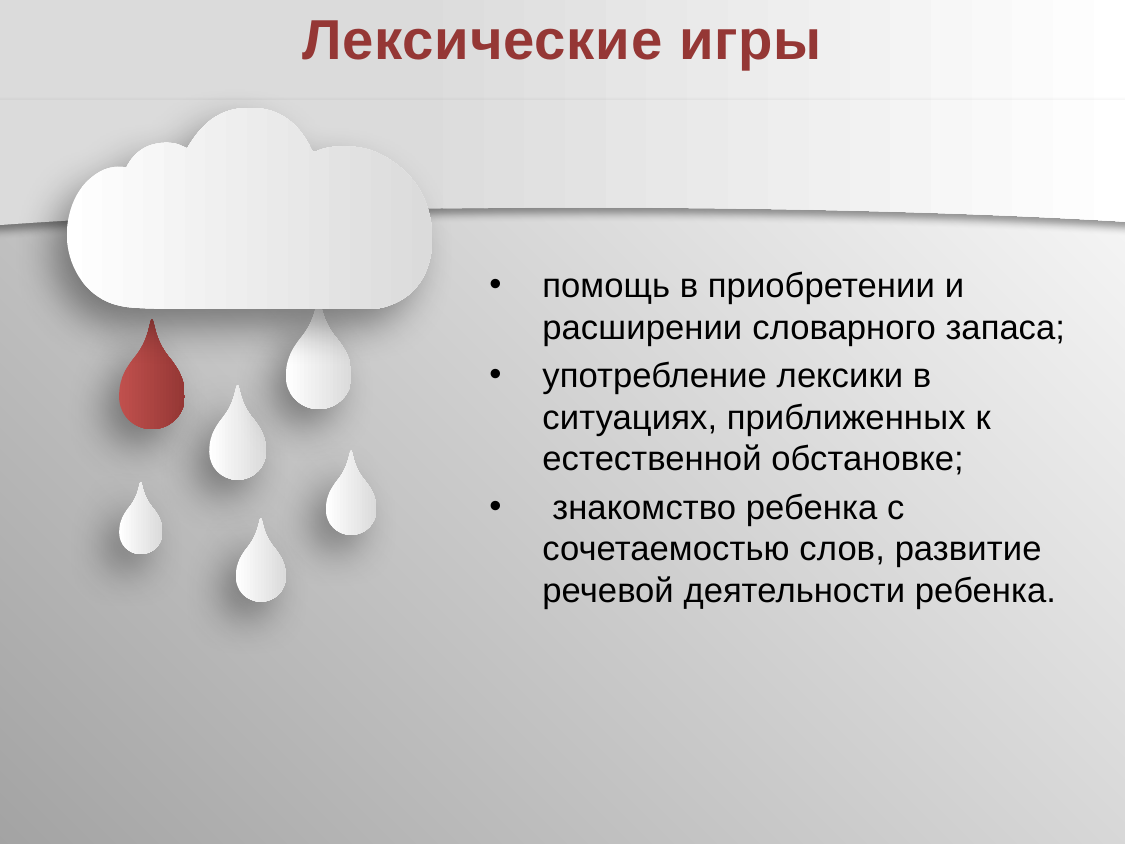

# Лексические игры

помощь в приобретении и расширении словарного запаса;
употребление лексики в ситуациях, приближенных к естественной обстановке;
 знакомство ребенка с сочетаемостью слов, развитие речевой деятельности ребенка.